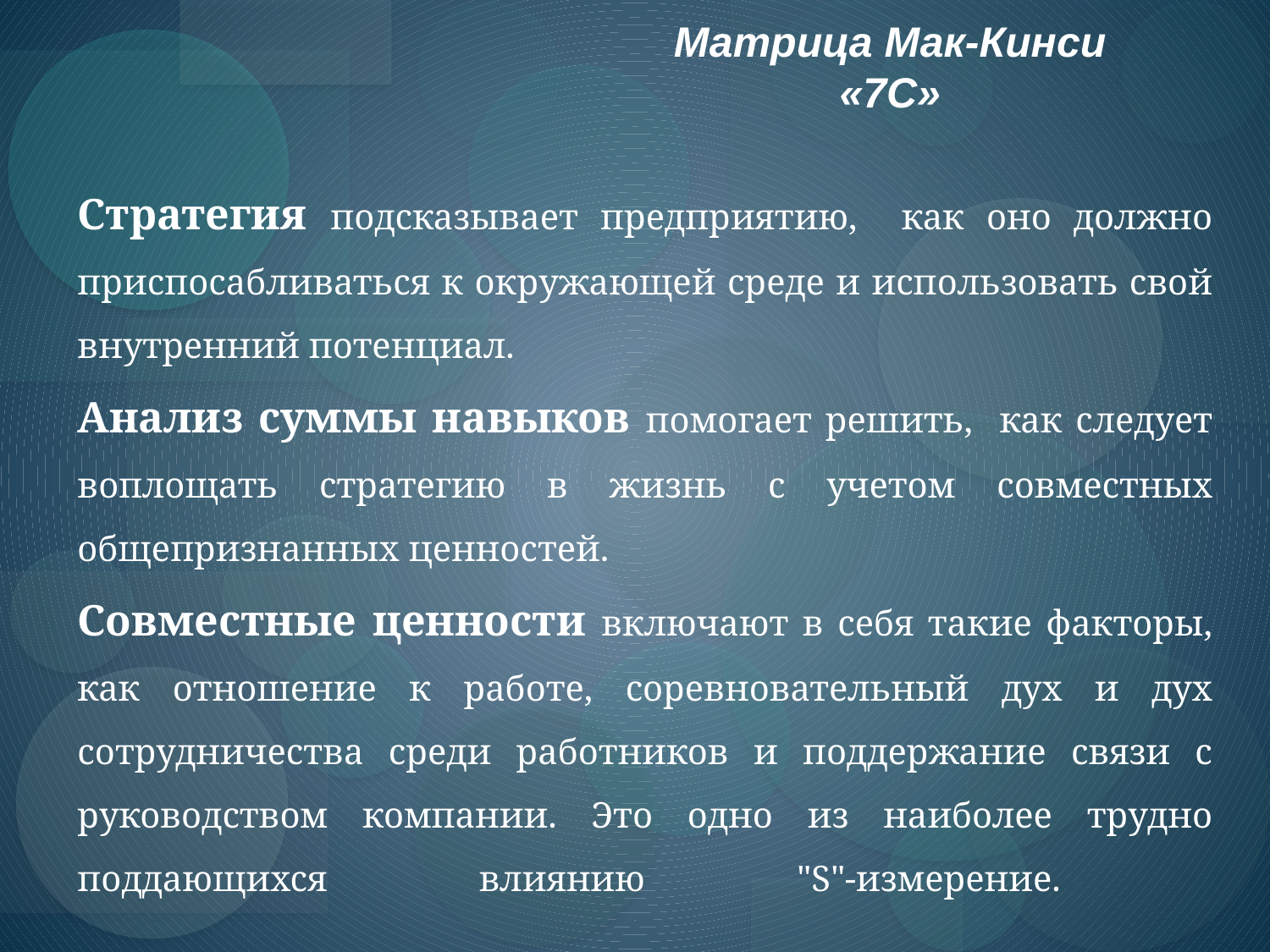

Матрица Мак-Кинси «7С»
Стратегия подсказывает предприятию,  как оно должно приспосабливаться к окружающей среде и использовать свой внутренний потенциал.
Анализ суммы навыков помогает решить,  как следует воплощать стратегию в жизнь с учетом совместных общепризнанных ценностей.
Совместные ценности включают в себя такие факторы, как отношение к работе, соревновательный дух и дух сотрудничества среди работников и поддержание связи с руководством компании. Это одно из наиболее трудно поддающихся влиянию "S"-измерение.